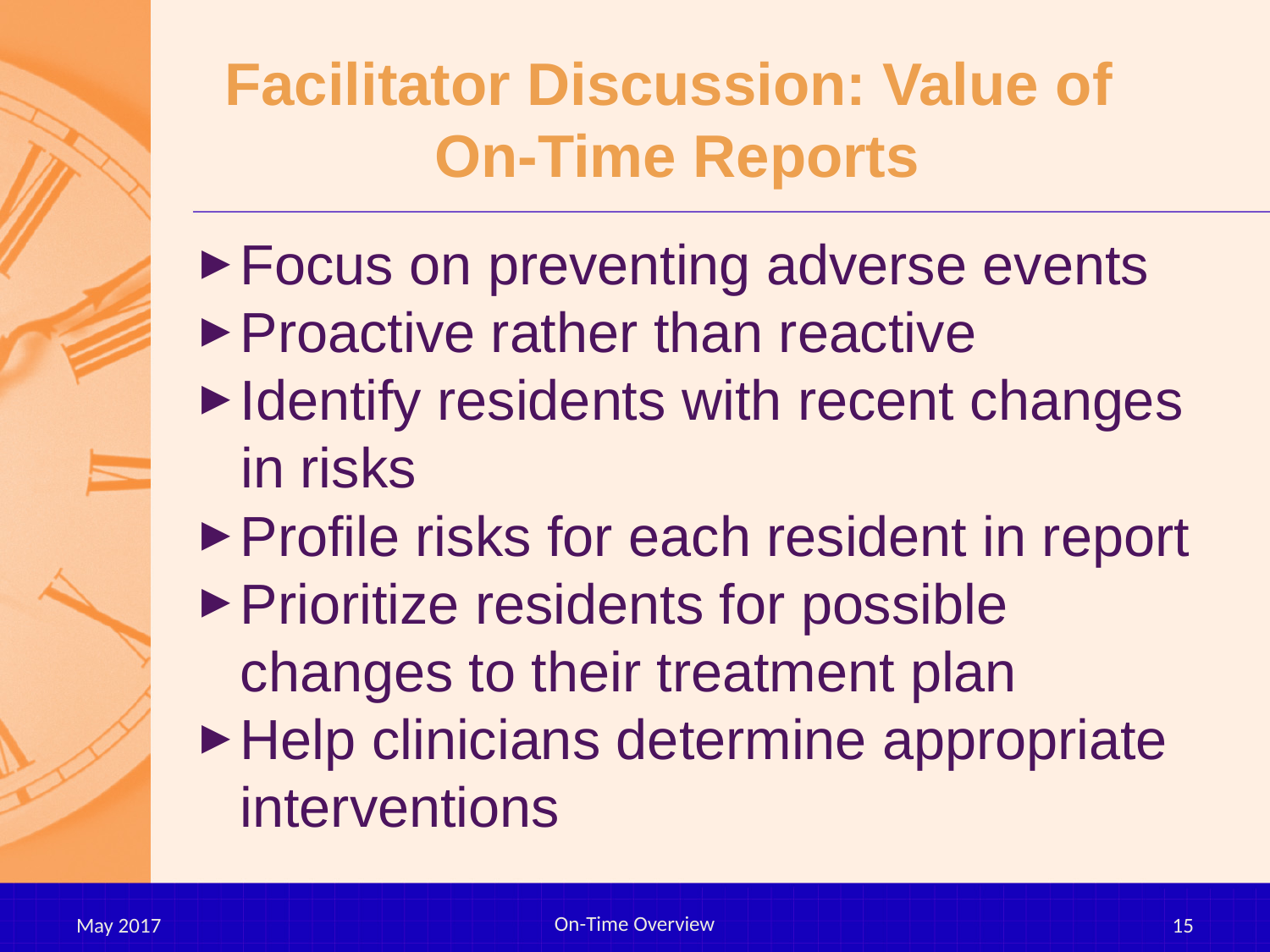

# Facilitator Discussion: Value of On-Time Reports
Focus on preventing adverse events
Proactive rather than reactive
Identify residents with recent changes
in risks
Profile risks for each resident in report
Prioritize residents for possible changes to their treatment plan
Help clinicians determine appropriate interventions
On-Time Overview
May 2017
15